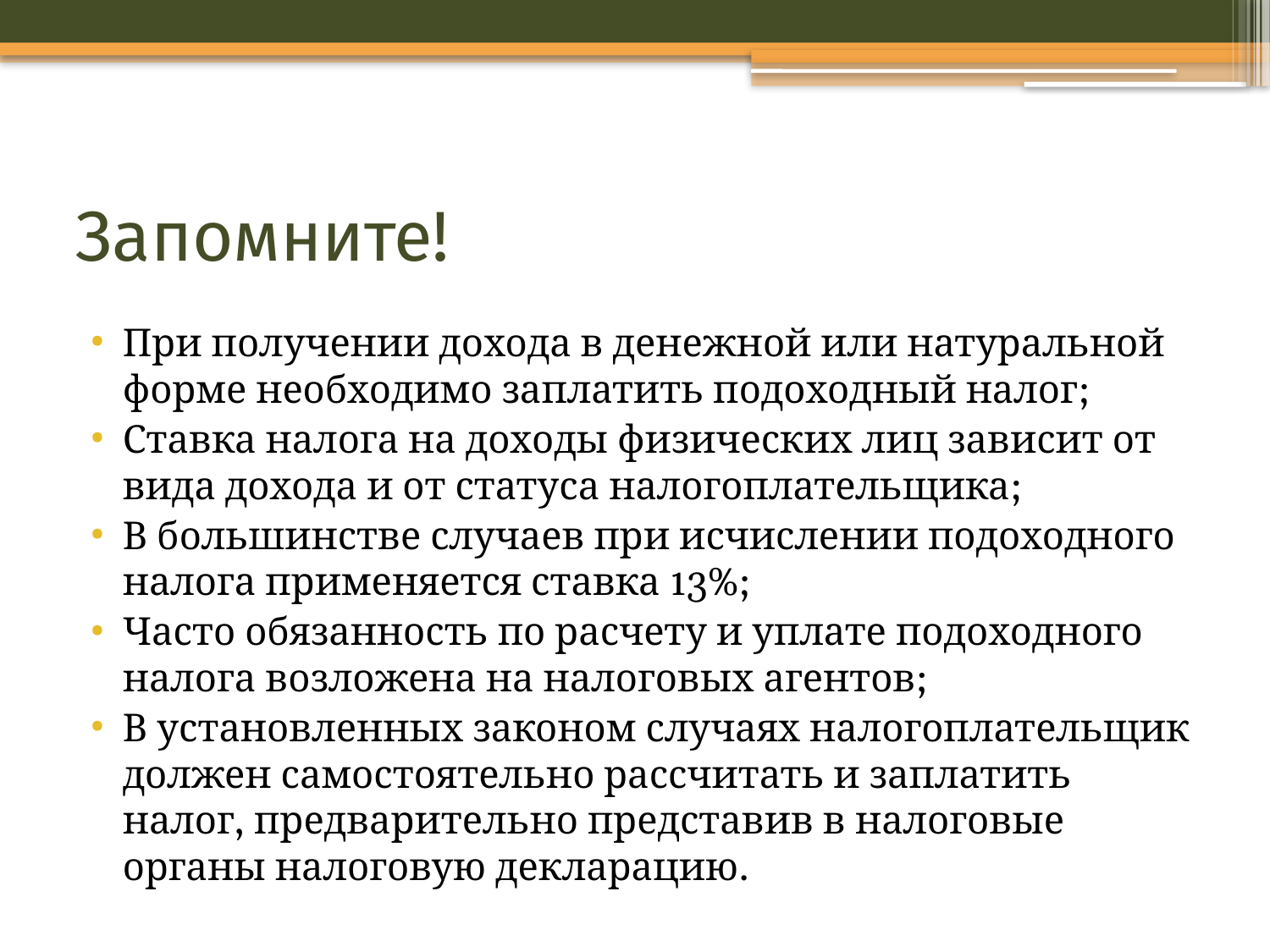

# Запомните!
При получении дохода в денежной или натуральной форме необходимо заплатить подоходный налог;
Ставка налога на доходы физических лиц зависит от вида дохода и от статуса налогоплательщика;
В большинстве случаев при исчислении подоходного налога применяется ставка 13%;
Часто обязанность по расчету и уплате подоходного налога возложена на налоговых агентов;
В установленных законом случаях налогоплательщик должен самостоятельно рассчитать и заплатить налог, предварительно представив в налоговые органы налоговую декларацию.